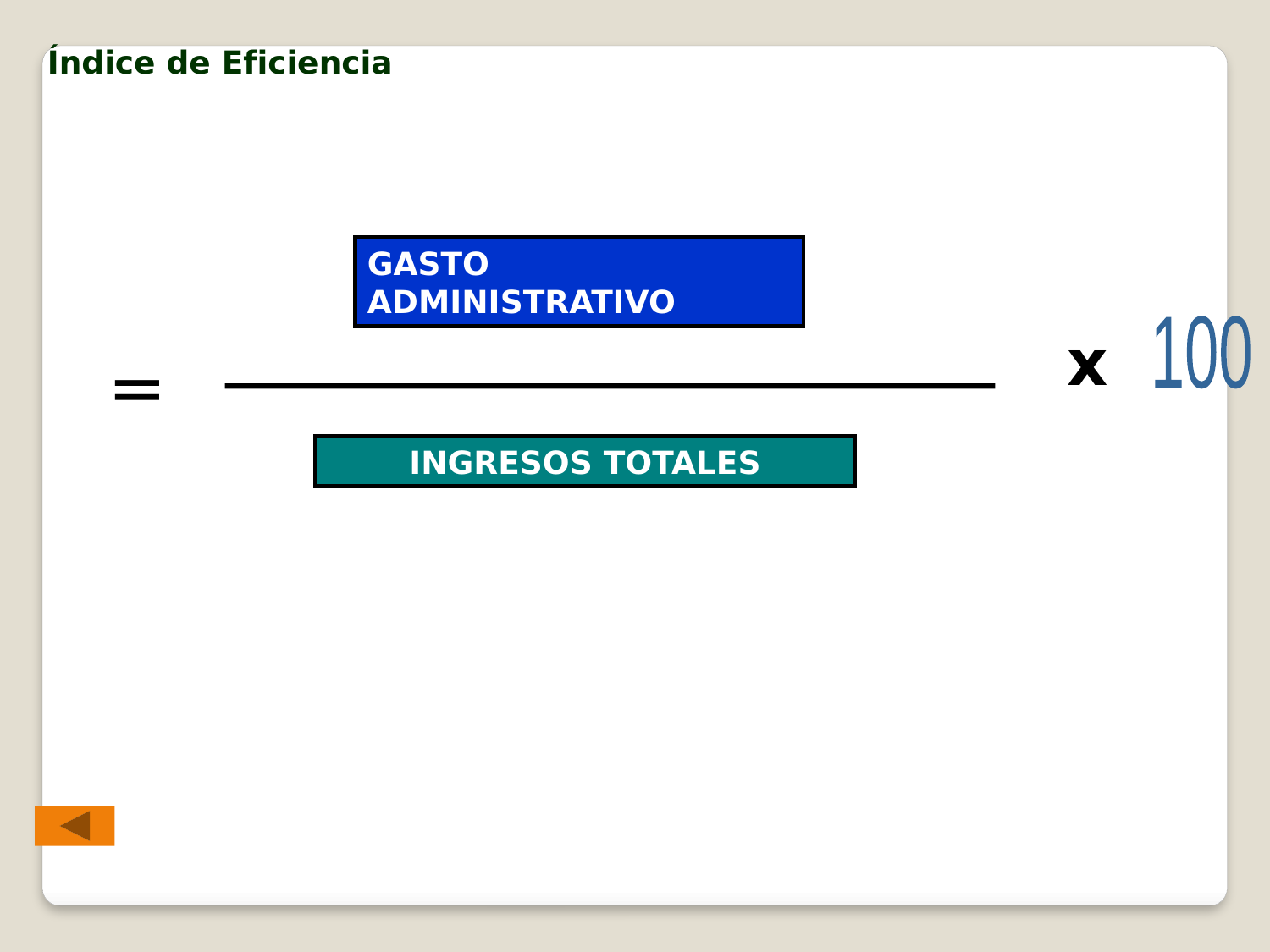

Índice de Eficiencia
GASTO ADMINISTRATIVO
x
100
=

INGRESOS TOTALES